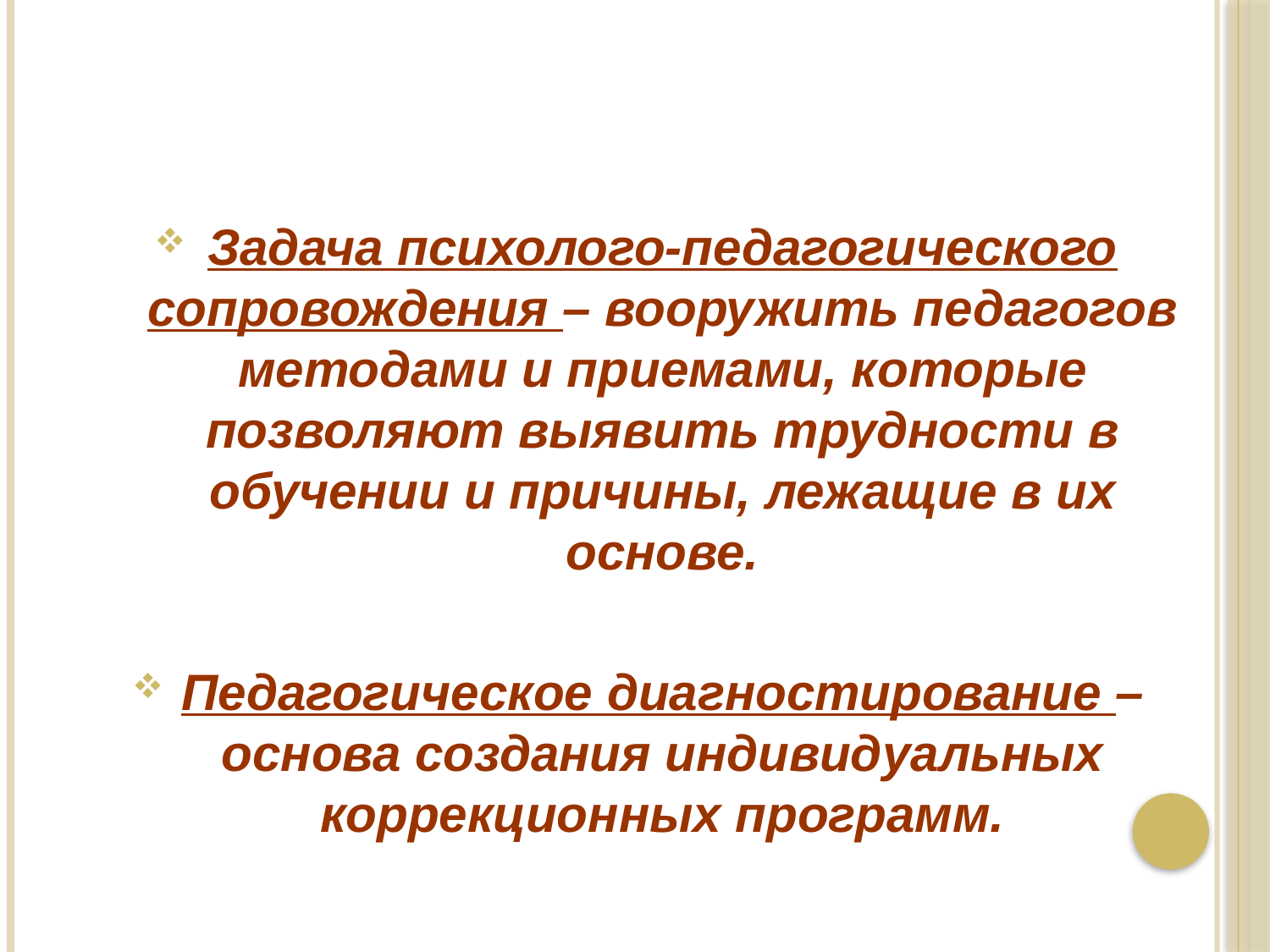

Задача психолого-педагогического сопровождения – вооружить педагогов методами и приемами, которые позволяют выявить трудности в обучении и причины, лежащие в их основе.

Педагогическое диагностирование – основа создания индивидуальных коррекционных программ.